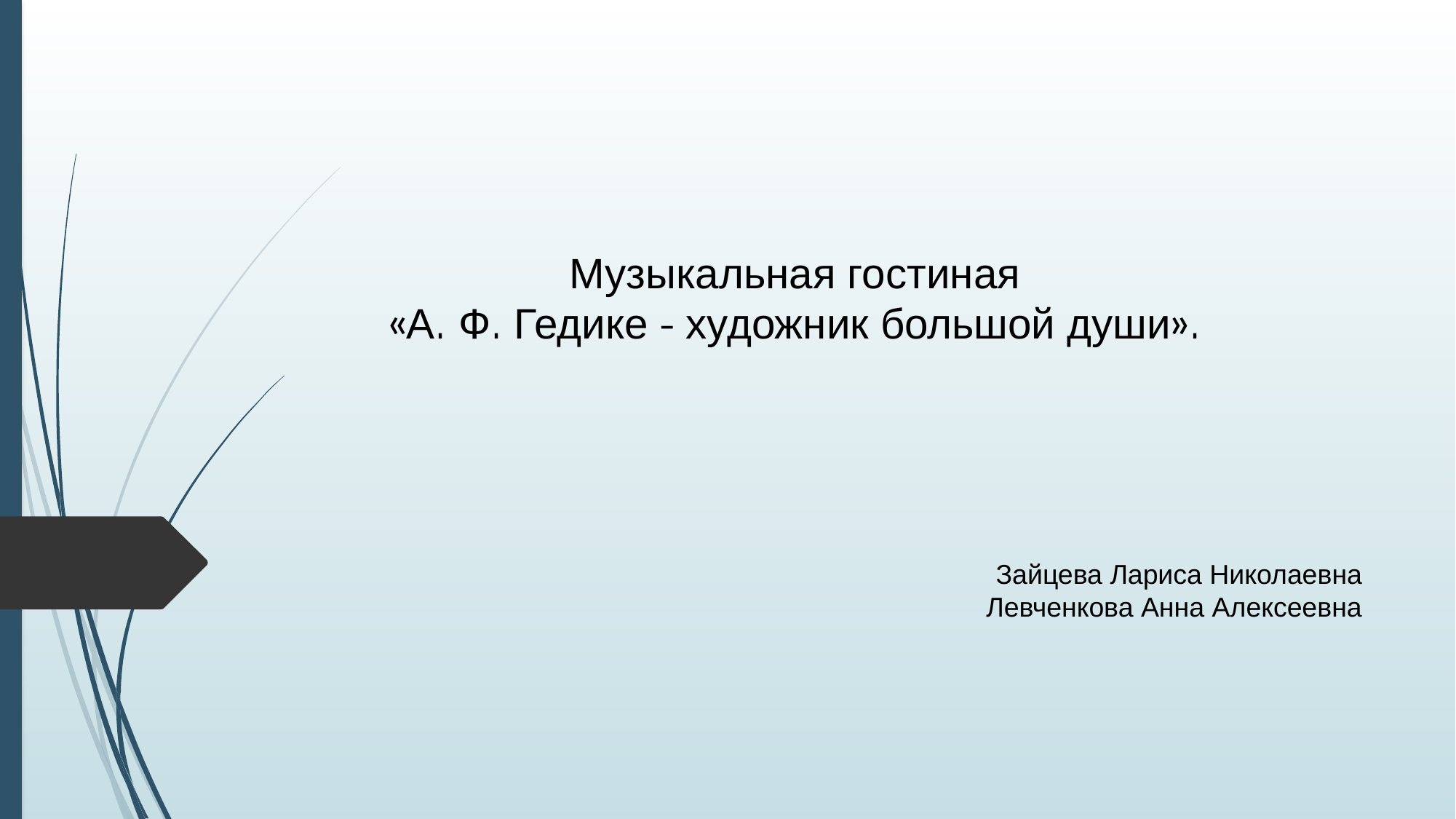

Музыкальная гостиная
«А. Ф. Гедике - художник большой души».

Зайцева Лариса Николаевна
Левченкова Анна Алексеевна
#